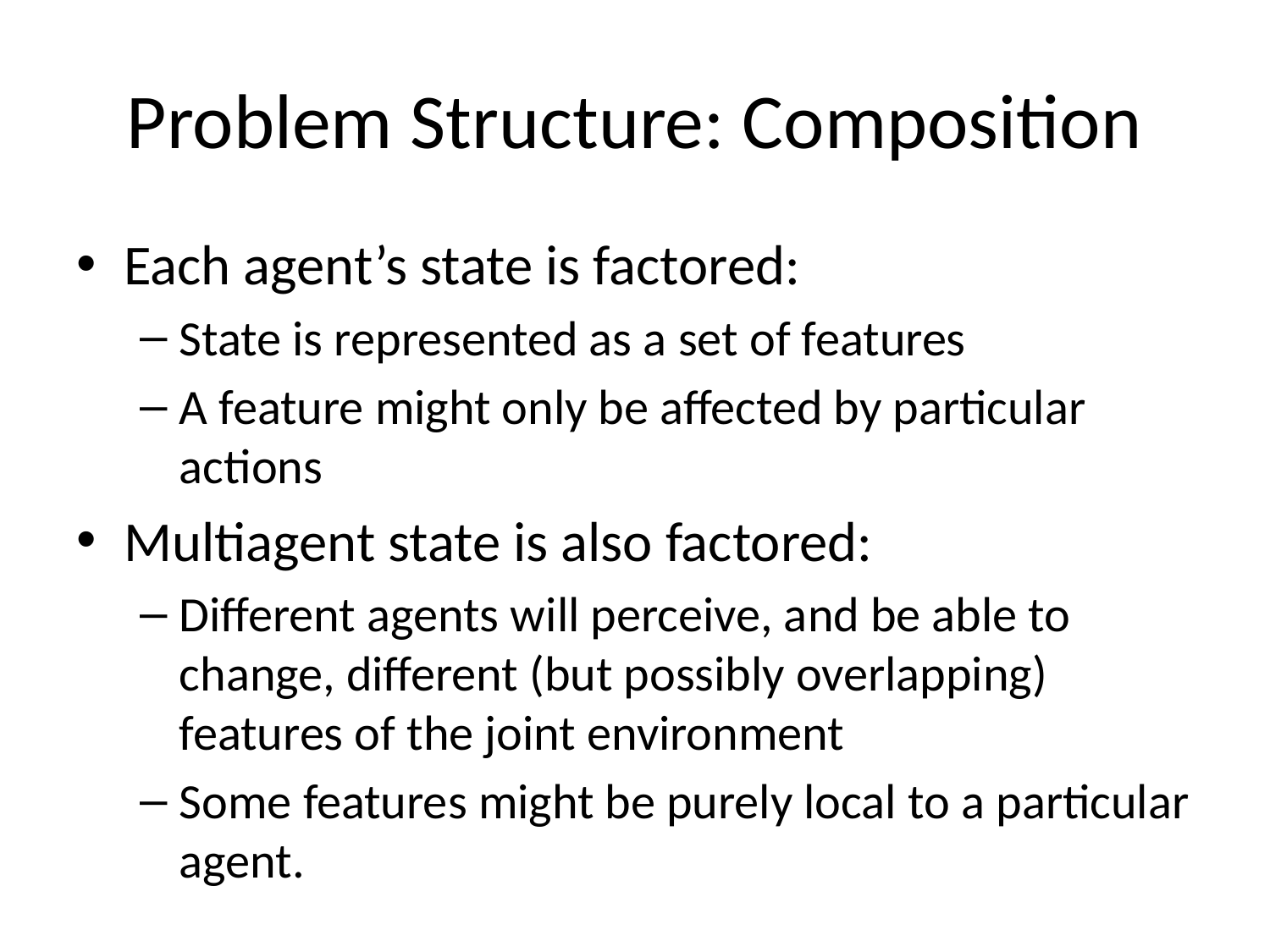

# Problem Structure: Composition
Each agent’s state is factored:
State is represented as a set of features
A feature might only be affected by particular actions
Multiagent state is also factored:
Different agents will perceive, and be able to change, different (but possibly overlapping) features of the joint environment
Some features might be purely local to a particular agent.